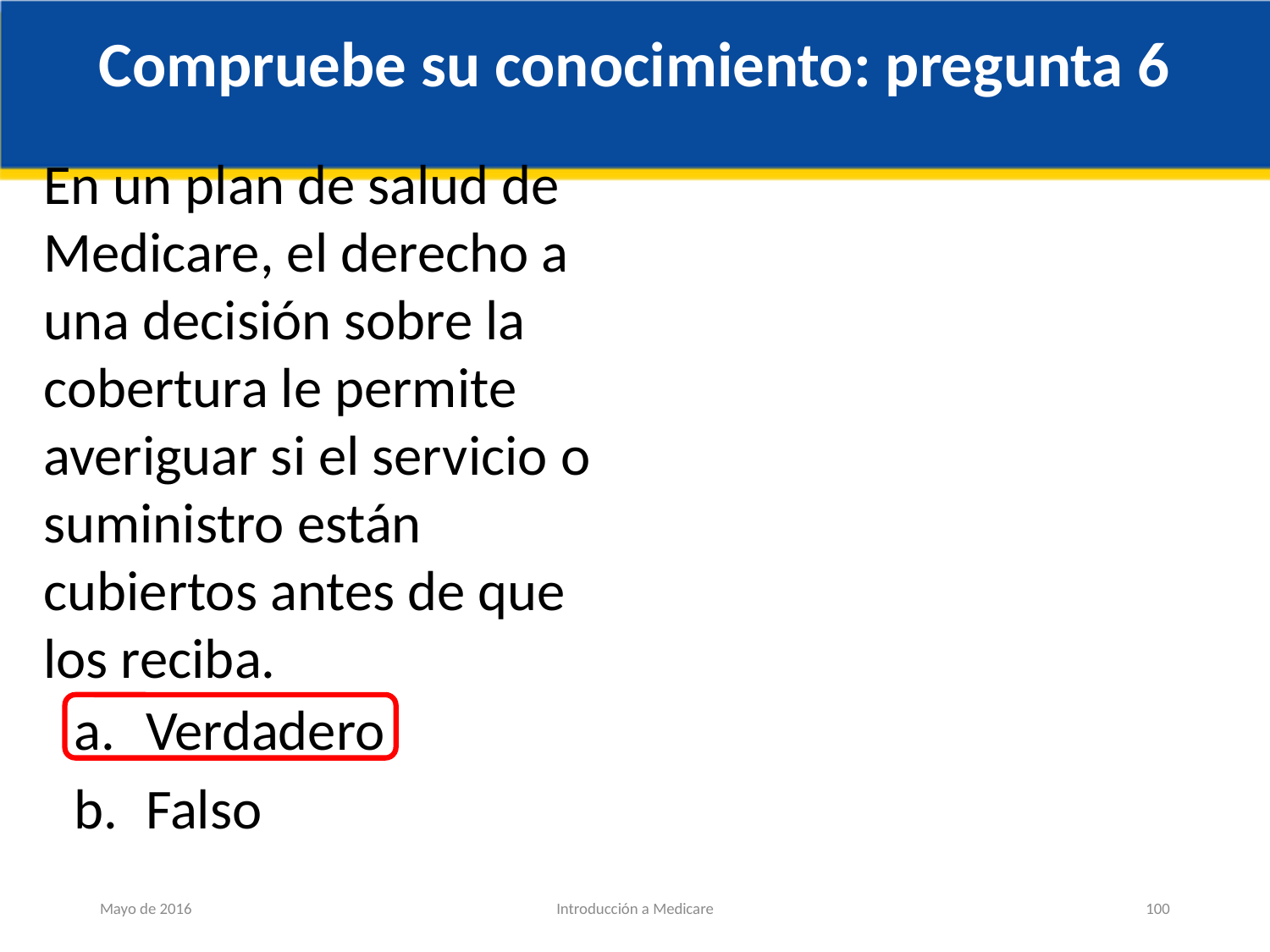

Compruebe su conocimiento: pregunta 6
# En un plan de salud de Medicare, el derecho a una decisión sobre la cobertura le permite averiguar si el servicio o suministro están cubiertos antes de que los reciba.
Verdadero
Falso

Mayo de 2016
Introducción a Medicare
100